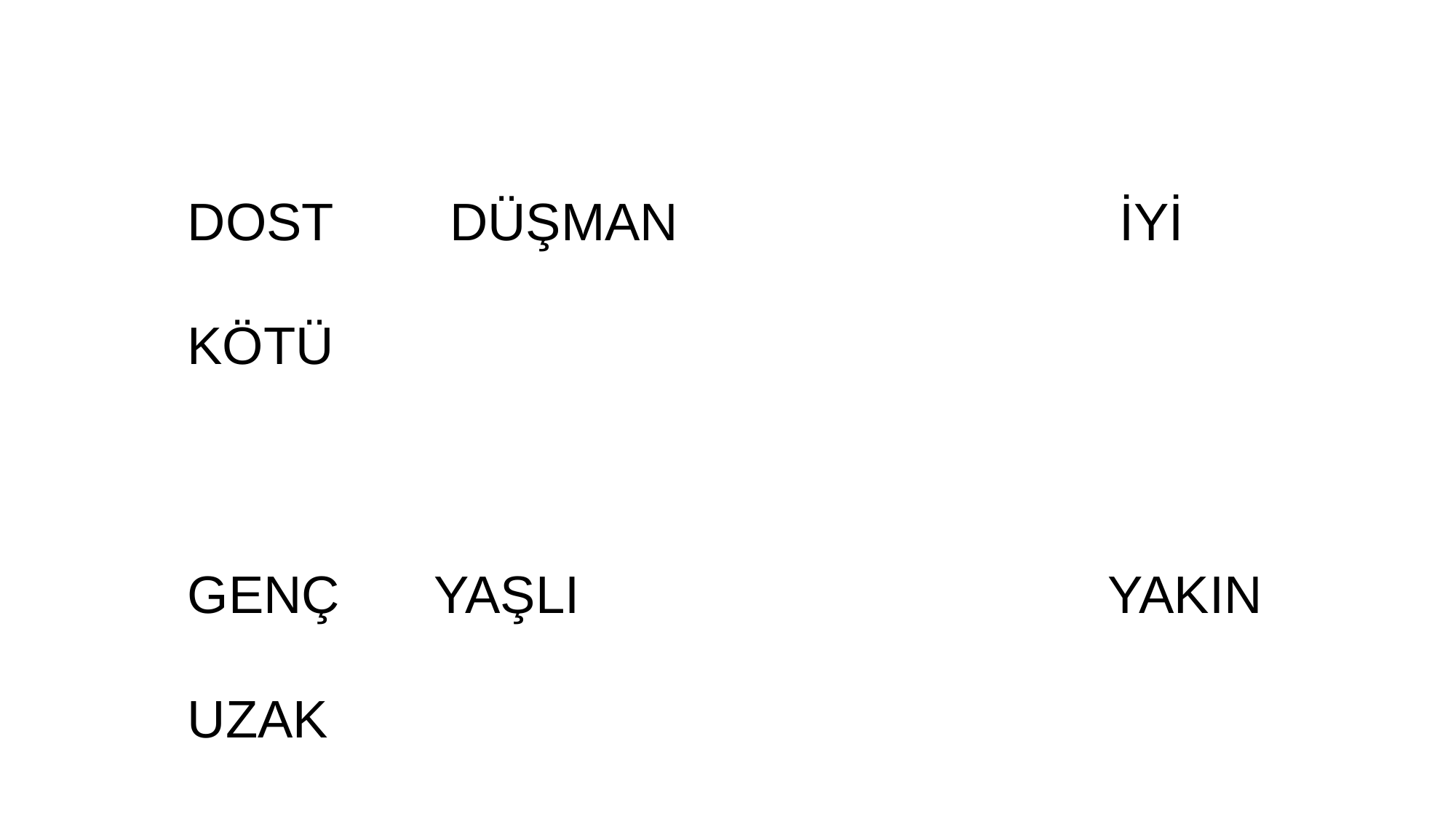

DOST	   DÜŞMAN                              İYİ	KÖTÜ

GENÇ	  YAŞLI                                    YAKIN	   UZAK

SİYAH	  BEYAZ                                  AĞIR	  HAFİF

ŞİŞMAN	   ZAYIF                              GÜZEL  	ÇİRKİN